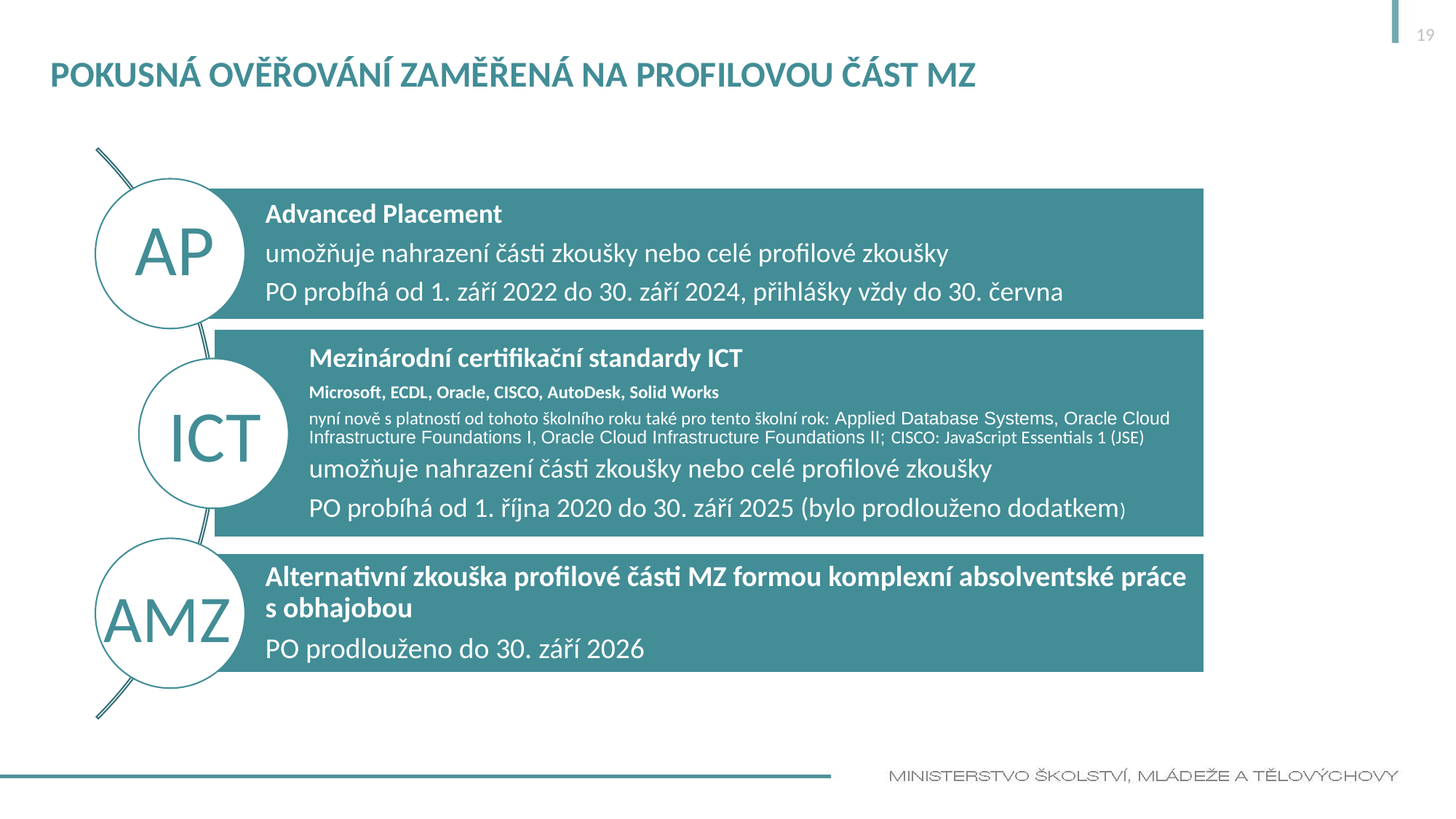

19
# Pokusná ověřování ZAMĚŘENÁ NA PROFILOVOU ČÁST MZ
Advanced Placement
umožňuje nahrazení části zkoušky nebo celé profilové zkoušky
PO probíhá od 1. září 2022 do 30. září 2024, přihlášky vždy do 30. června
Mezinárodní certifikační standardy ICT
Microsoft, ECDL, Oracle, CISCO, AutoDesk, Solid Works
nyní nově s platností od tohoto školního roku také pro tento školní rok: Applied Database Systems, Oracle Cloud Infrastructure Foundations I, Oracle Cloud Infrastructure Foundations II; CISCO: JavaScript Essentials 1 (JSE)
umožňuje nahrazení části zkoušky nebo celé profilové zkoušky
PO probíhá od 1. října 2020 do 30. září 2025 (bylo prodlouženo dodatkem)
Alternativní zkouška profilové části MZ formou komplexní absolventské práce s obhajobou
PO prodlouženo do 30. září 2026
AP
ICT
AMZ